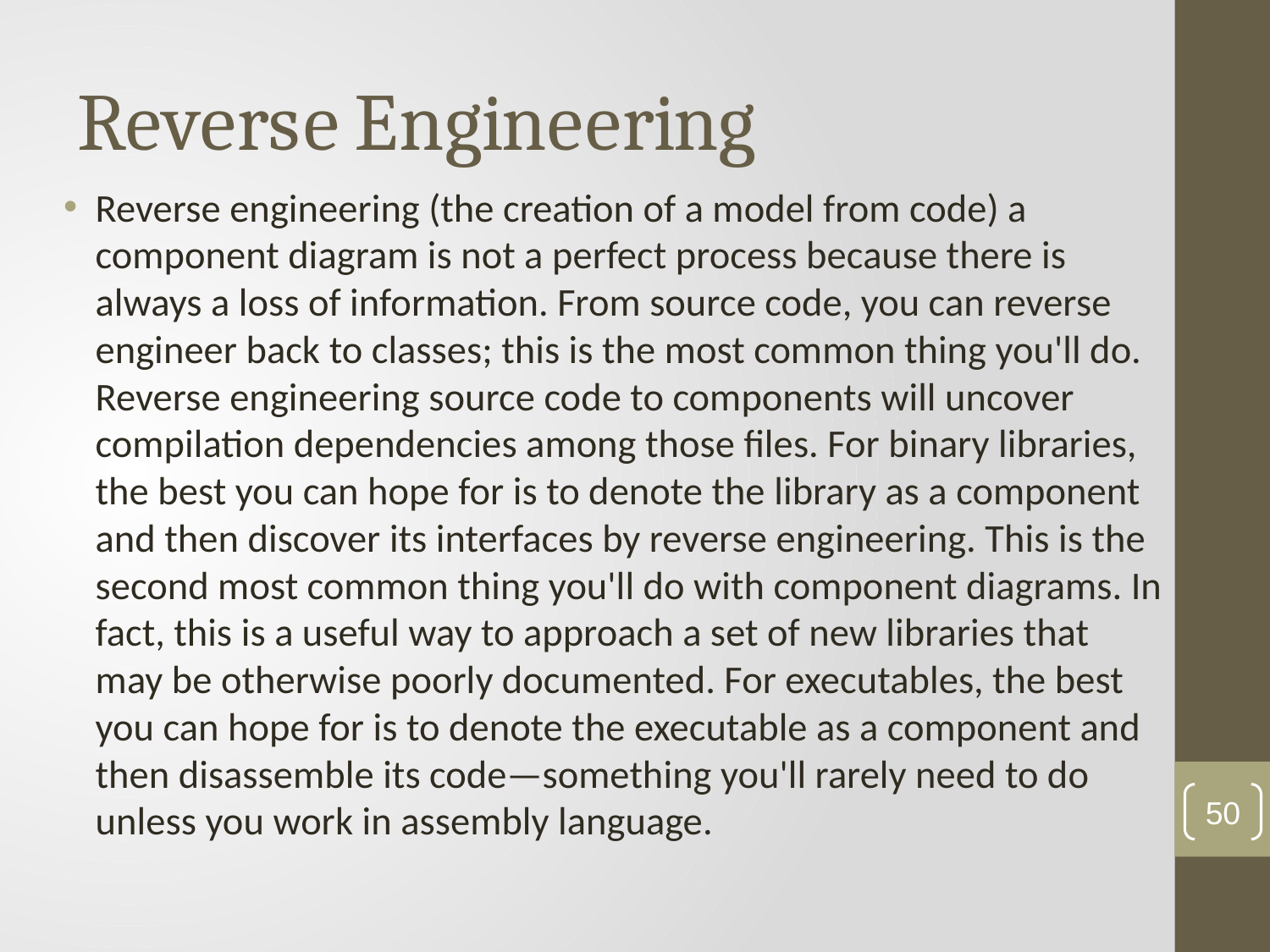

# Reverse Engineering
Reverse engineering (the creation of a model from code) a component diagram is not a perfect process because there is always a loss of information. From source code, you can reverse engineer back to classes; this is the most common thing you'll do. Reverse engineering source code to components will uncover compilation dependencies among those files. For binary libraries, the best you can hope for is to denote the library as a component and then discover its interfaces by reverse engineering. This is the second most common thing you'll do with component diagrams. In fact, this is a useful way to approach a set of new libraries that may be otherwise poorly documented. For executables, the best you can hope for is to denote the executable as a component and then disassemble its code—something you'll rarely need to do unless you work in assembly language.
50